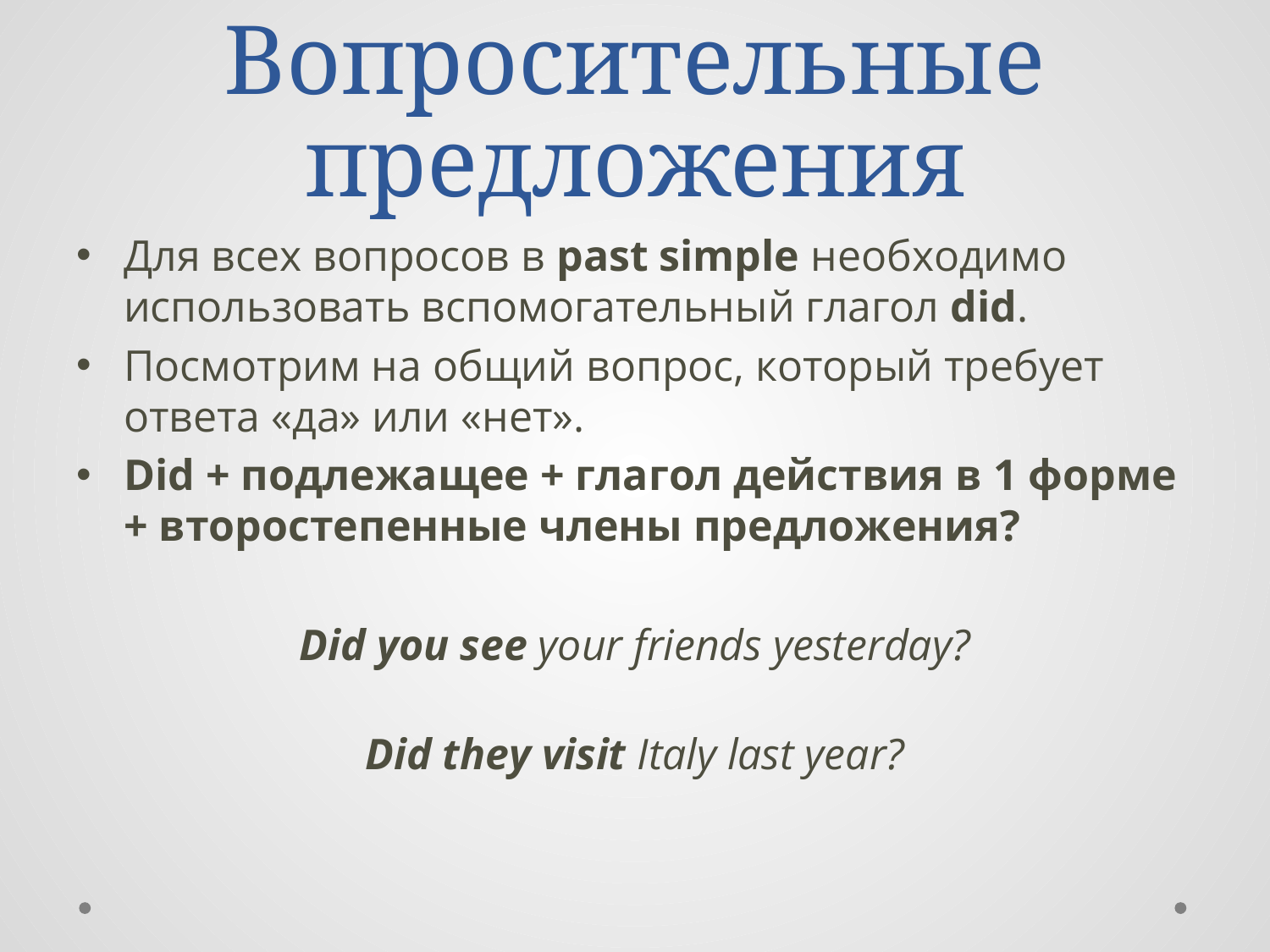

# Вопросительные предложения
Для всех вопросов в past simple необходимо использовать вспомогательный глагол did.
Посмотрим на общий вопрос, который требует ответа «да» или «нет».
Did + подлежащее + глагол действия в 1 форме + второстепенные члены предложения?

Did you see your friends yesterday?
Did they visit Italy last year?